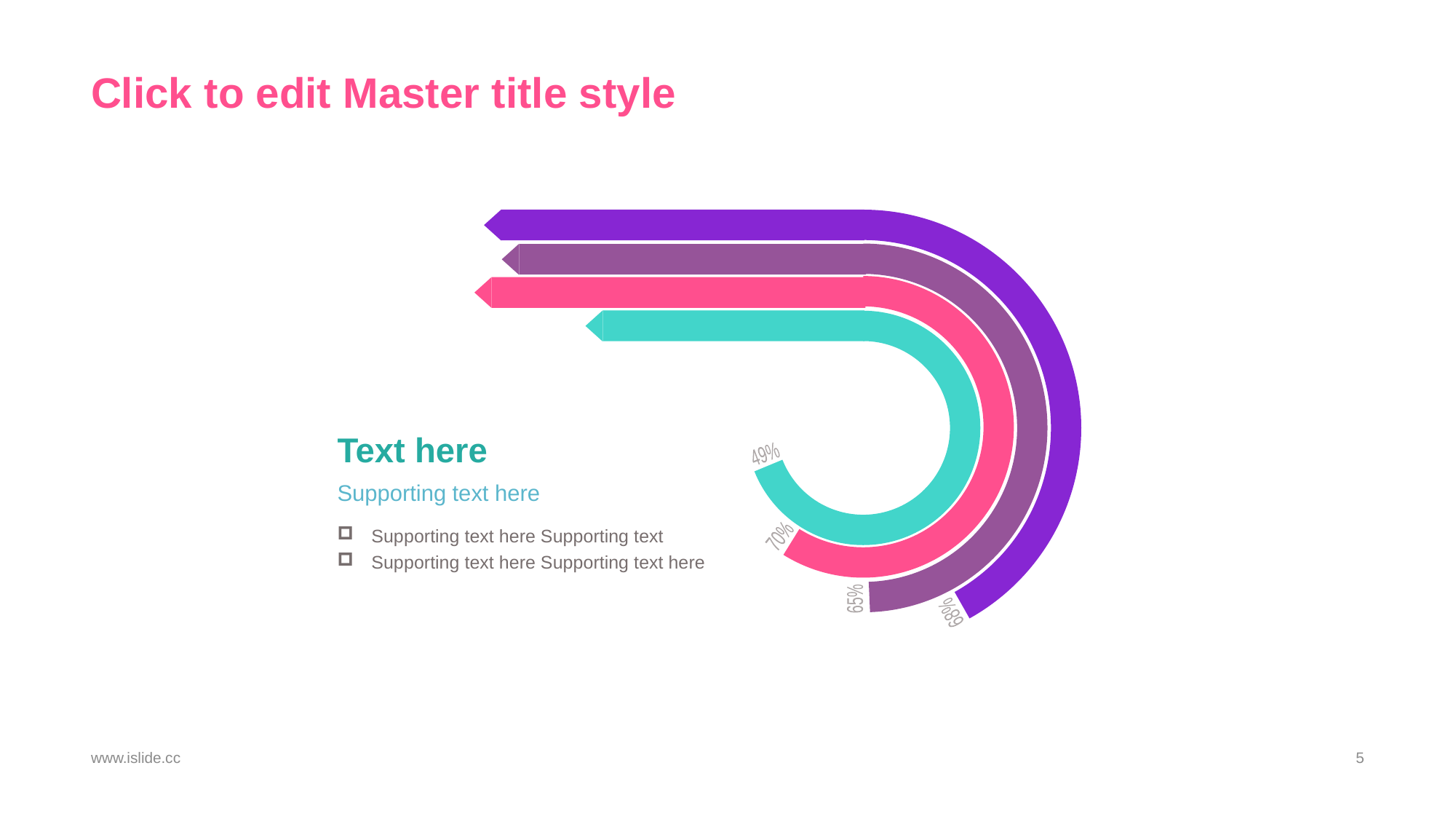

# Click to edit Master title style

Text here
49%
Supporting text here
Supporting text here Supporting text
Supporting text here Supporting text here

70%
65%
68%
www.islide.cc
5